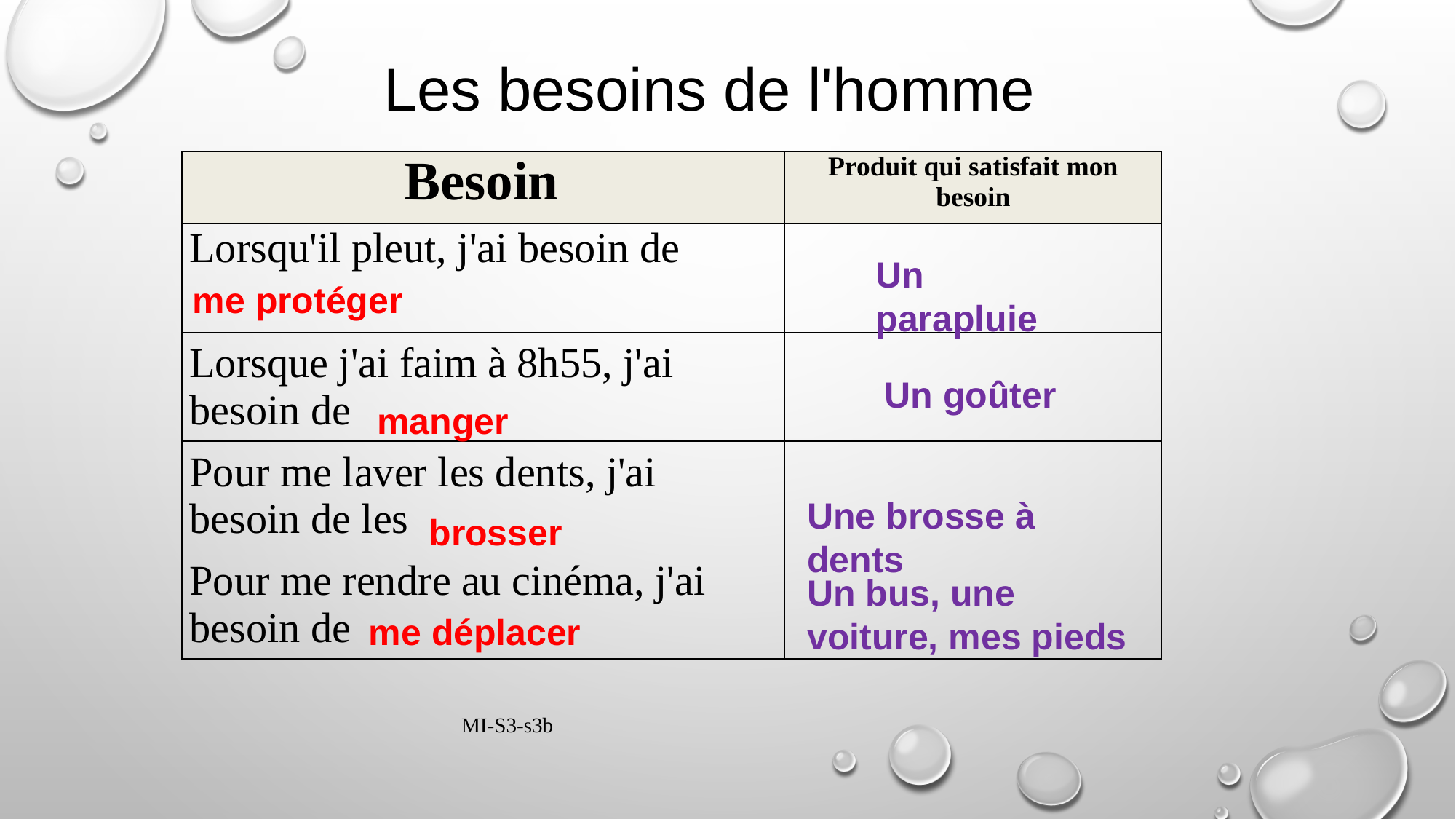

Les besoins de l'homme
| Besoin | Produit qui satisfait mon besoin |
| --- | --- |
| Lorsqu'il pleut, j'ai besoin de |  |
| Lorsque j'ai faim à 8h55, j'ai besoin de |  |
| Pour me laver les dents, j'ai besoin de les |  |
| Pour me rendre au cinéma, j'ai besoin de |  |
Un parapluie
me protéger
Un goûter
manger
Une brosse à dents
brosser
Un bus, une voiture, mes pieds
me déplacer
MI-S3-s3b